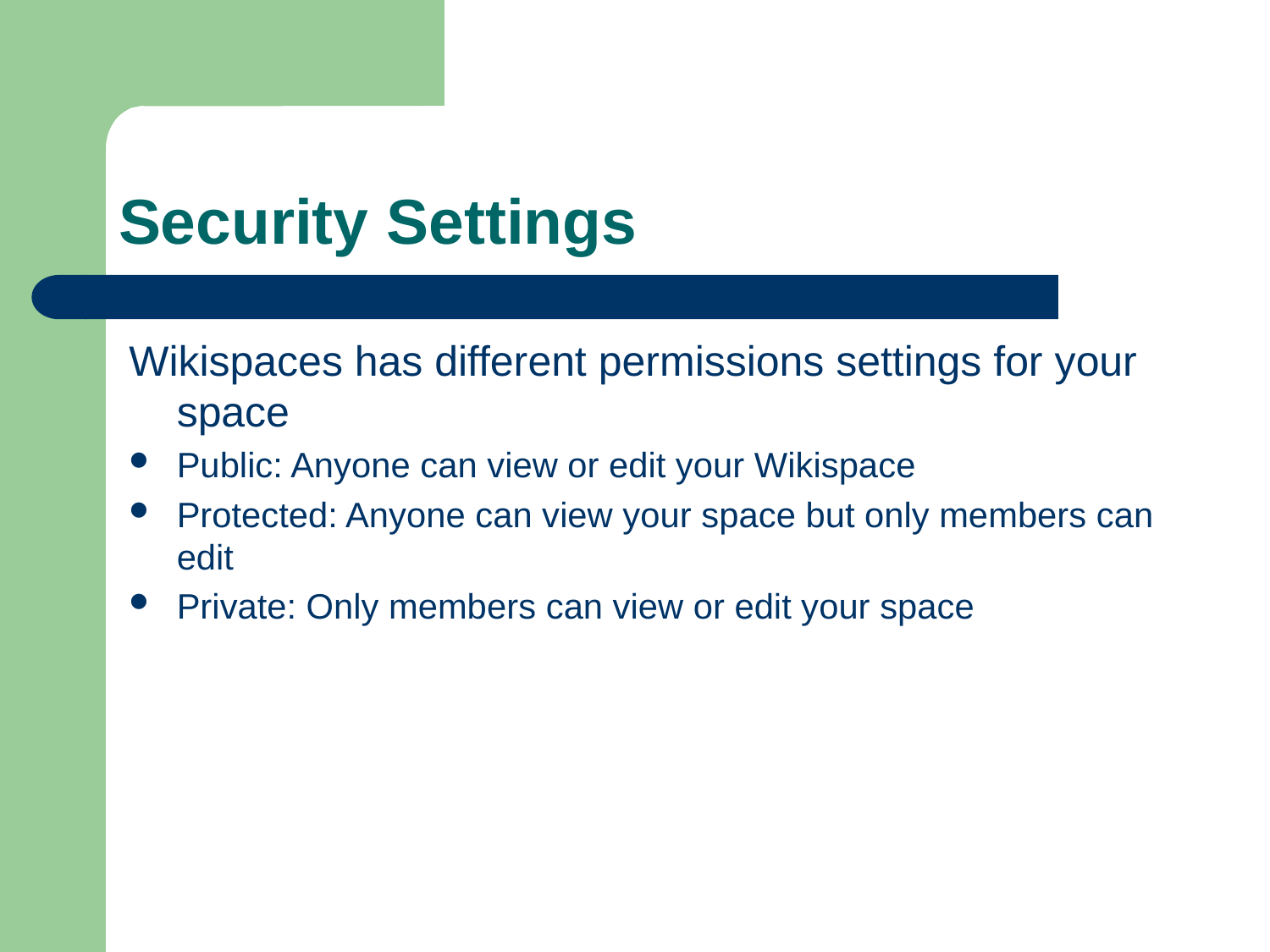

# Security Settings
Wikispaces has different permissions settings for your space
Public: Anyone can view or edit your Wikispace
Protected: Anyone can view your space but only members can edit
Private: Only members can view or edit your space